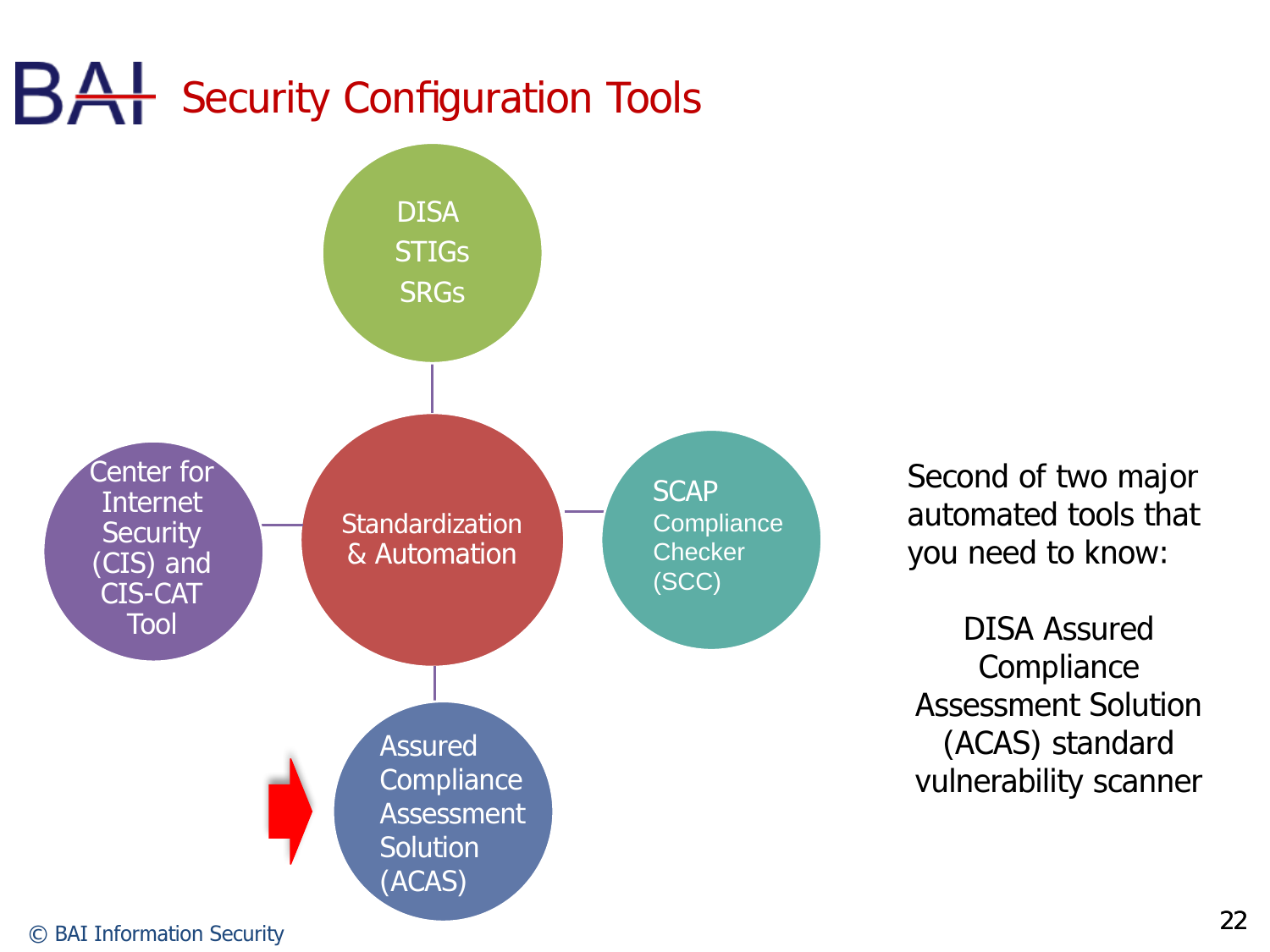

# Security Configuration Tools

DISA
STIGs
SRGs

Standardization & Automation
Center for Internet Security (CIS) and CIS-CAT Tool

SCAP Compliance Checker (SCC)

Second of two major automated tools that you need to know:

DISA Assured Compliance Assessment Solution (ACAS) standard vulnerability scanner

SCAP
Compliance Checker
(SCC)
Assured
Compliance
Assessment
Solution
(ACAS)